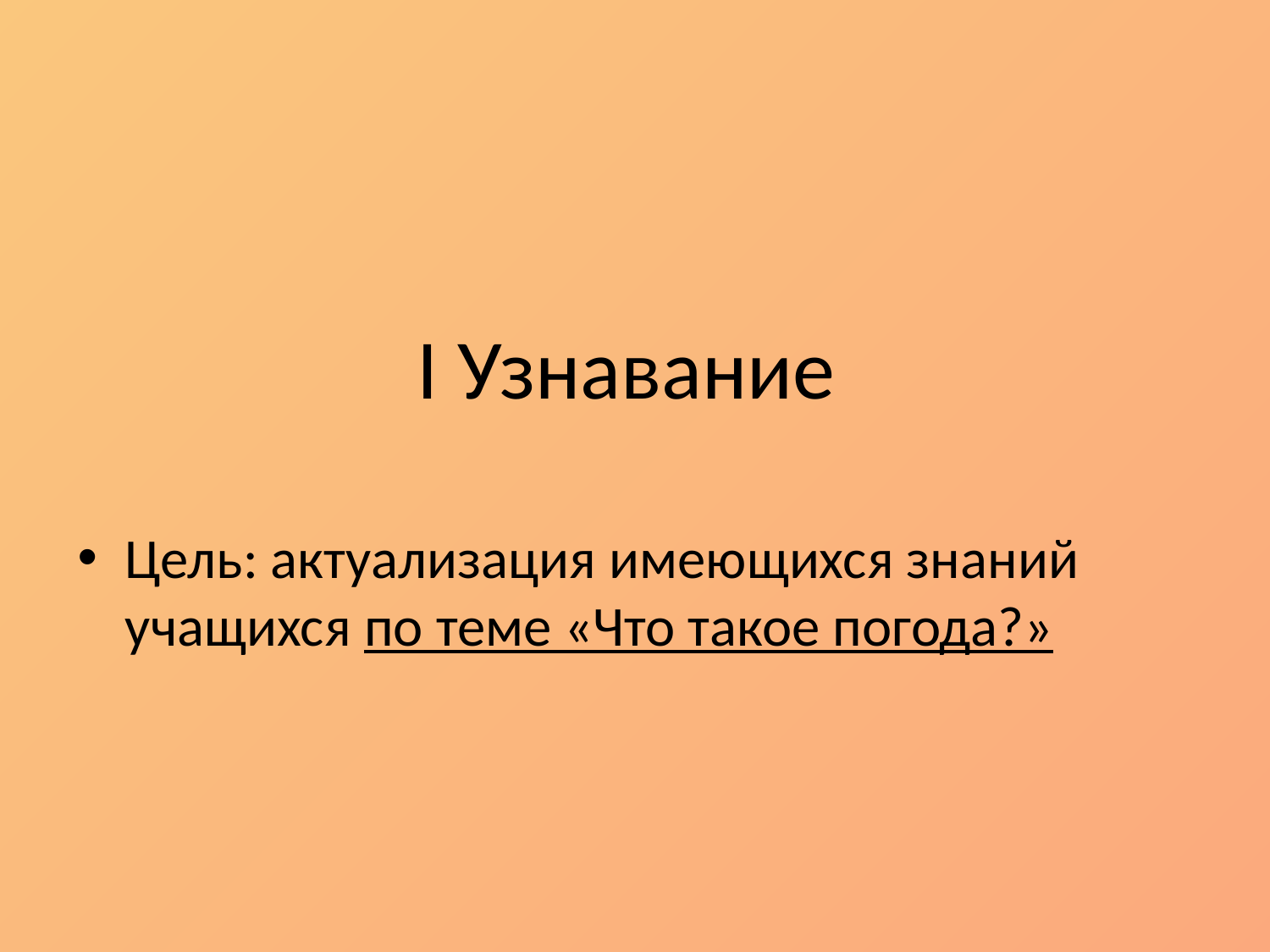

# I Узнавание
Цель: актуализация имеющихся знаний учащихся по теме «Что такое погода?»